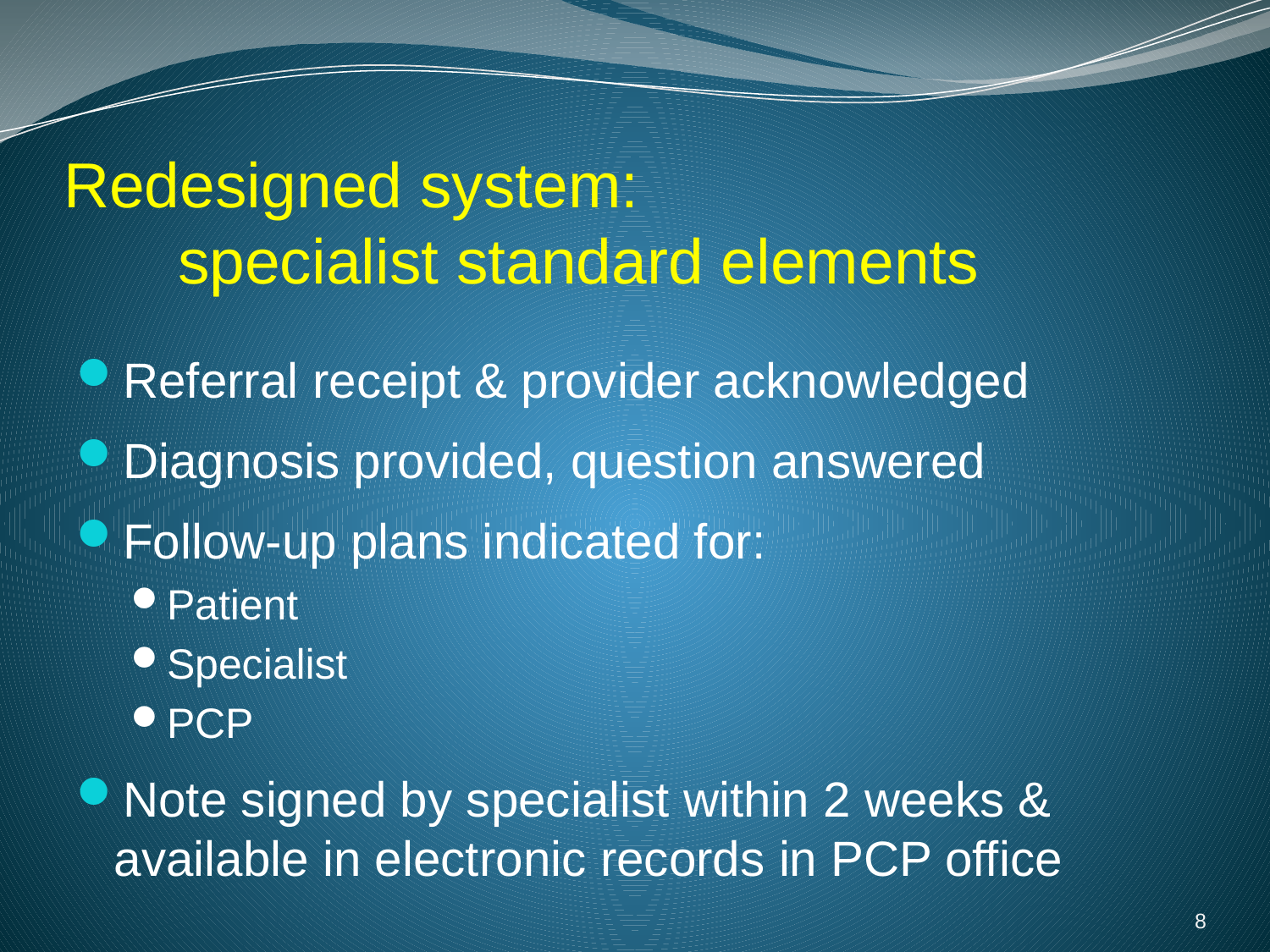

# Redesigned system: specialist standard elements
Referral receipt & provider acknowledged
Diagnosis provided, question answered
Follow-up plans indicated for:
Patient
Specialist
PCP
Note signed by specialist within 2 weeks & available in electronic records in PCP office

8